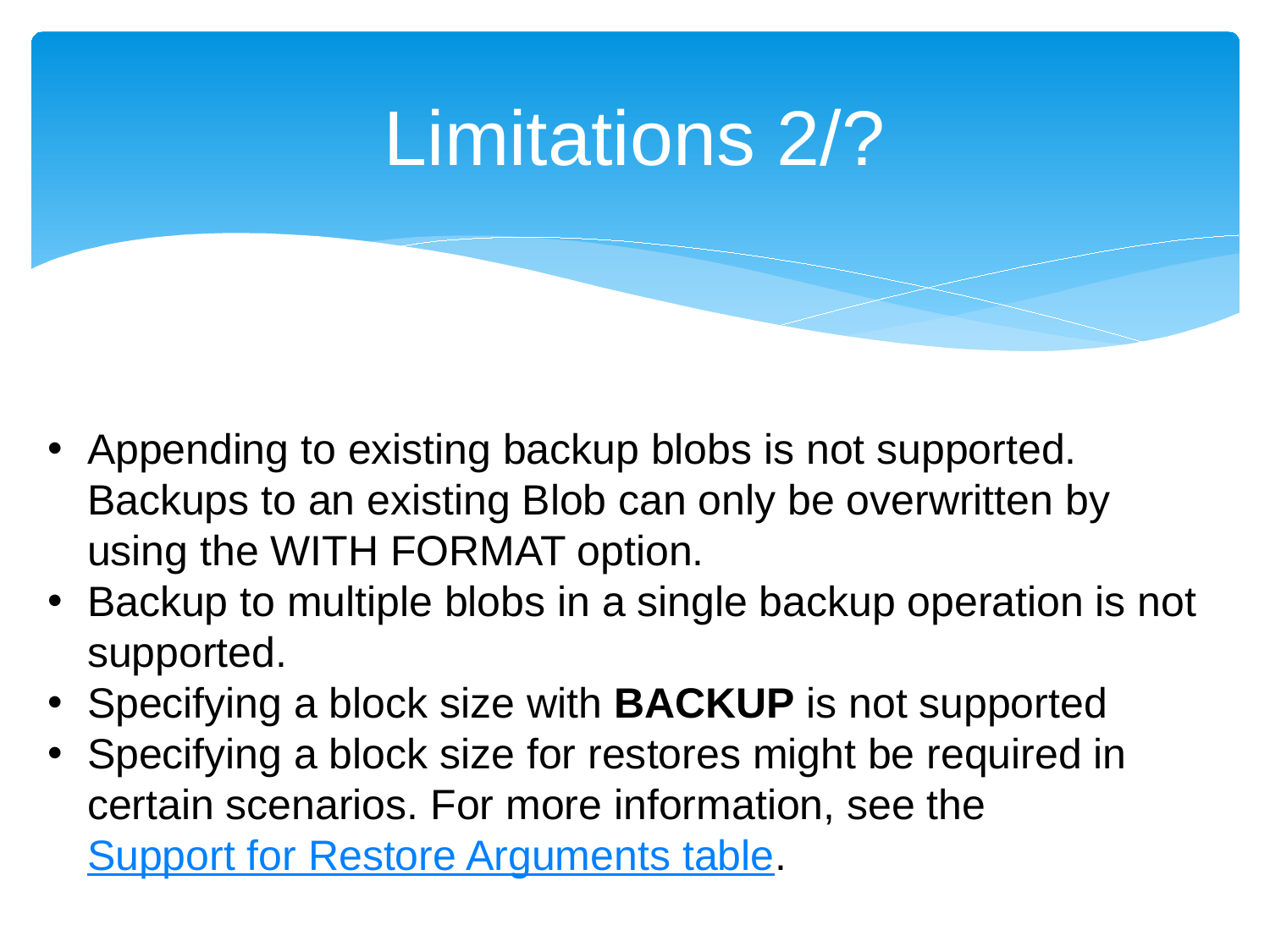

# Limitations 2/?
Appending to existing backup blobs is not supported. Backups to an existing Blob can only be overwritten by using the WITH FORMAT option.
Backup to multiple blobs in a single backup operation is not supported.
Specifying a block size with BACKUP is not supported
Specifying a block size for restores might be required in certain scenarios. For more information, see the Support for Restore Arguments table.